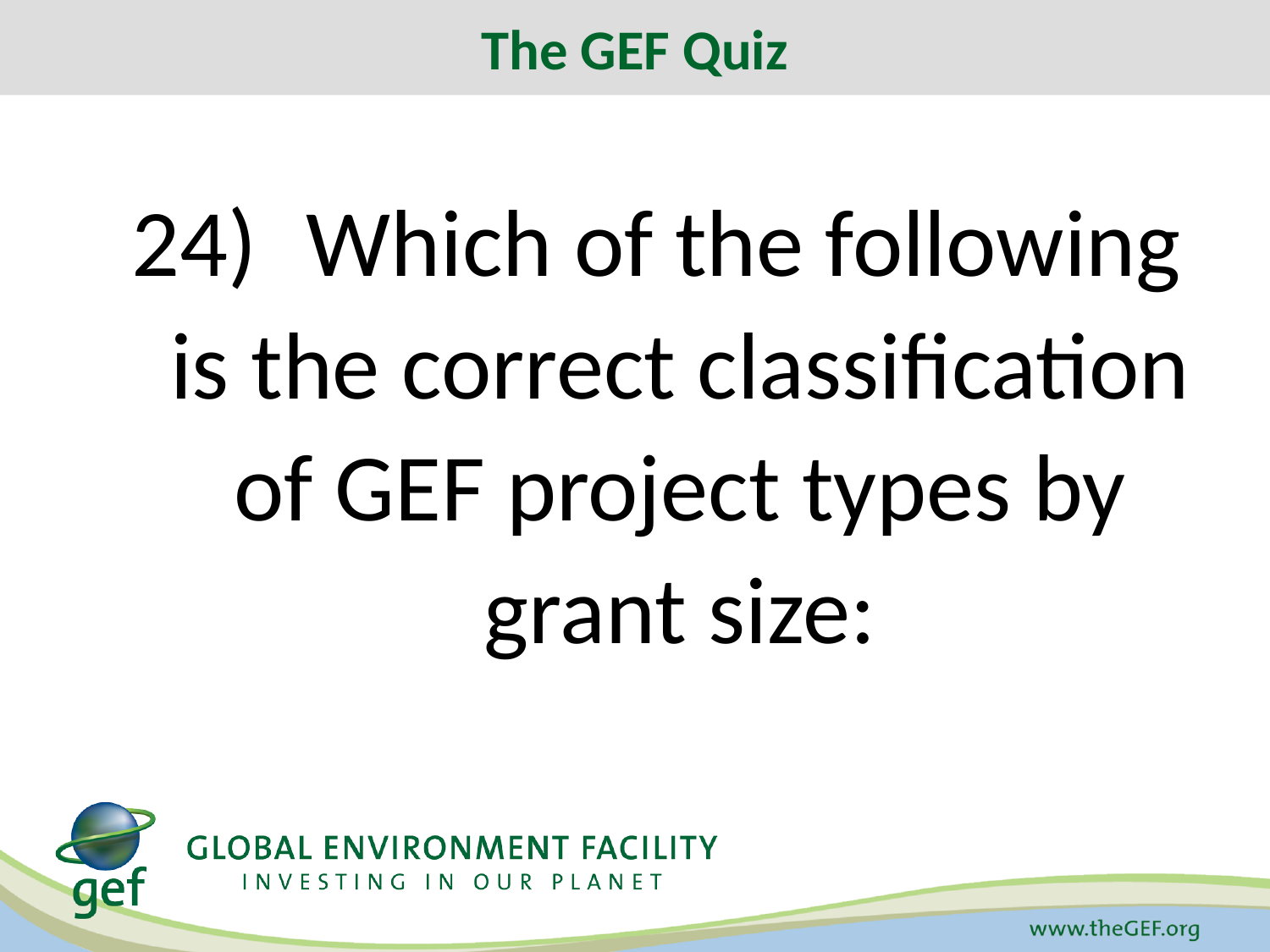

The GEF Quiz
# 24)	Which of the following is the correct classification of GEF project types by grant size: